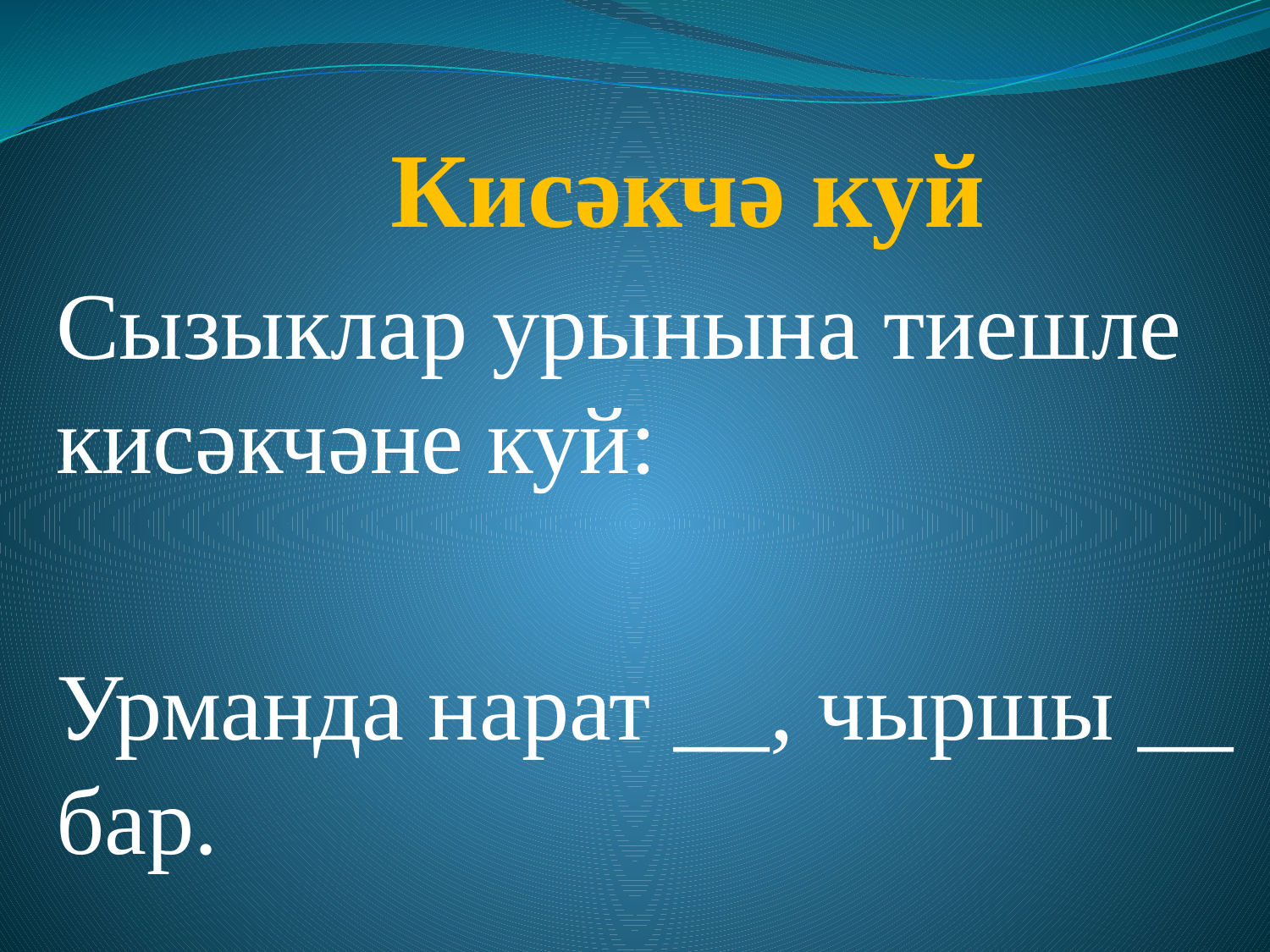

# Кисәкчә куй
Сызыклар урынына тиешле кисәкчәне куй:

Урманда нарат __, чыршы __ бар.